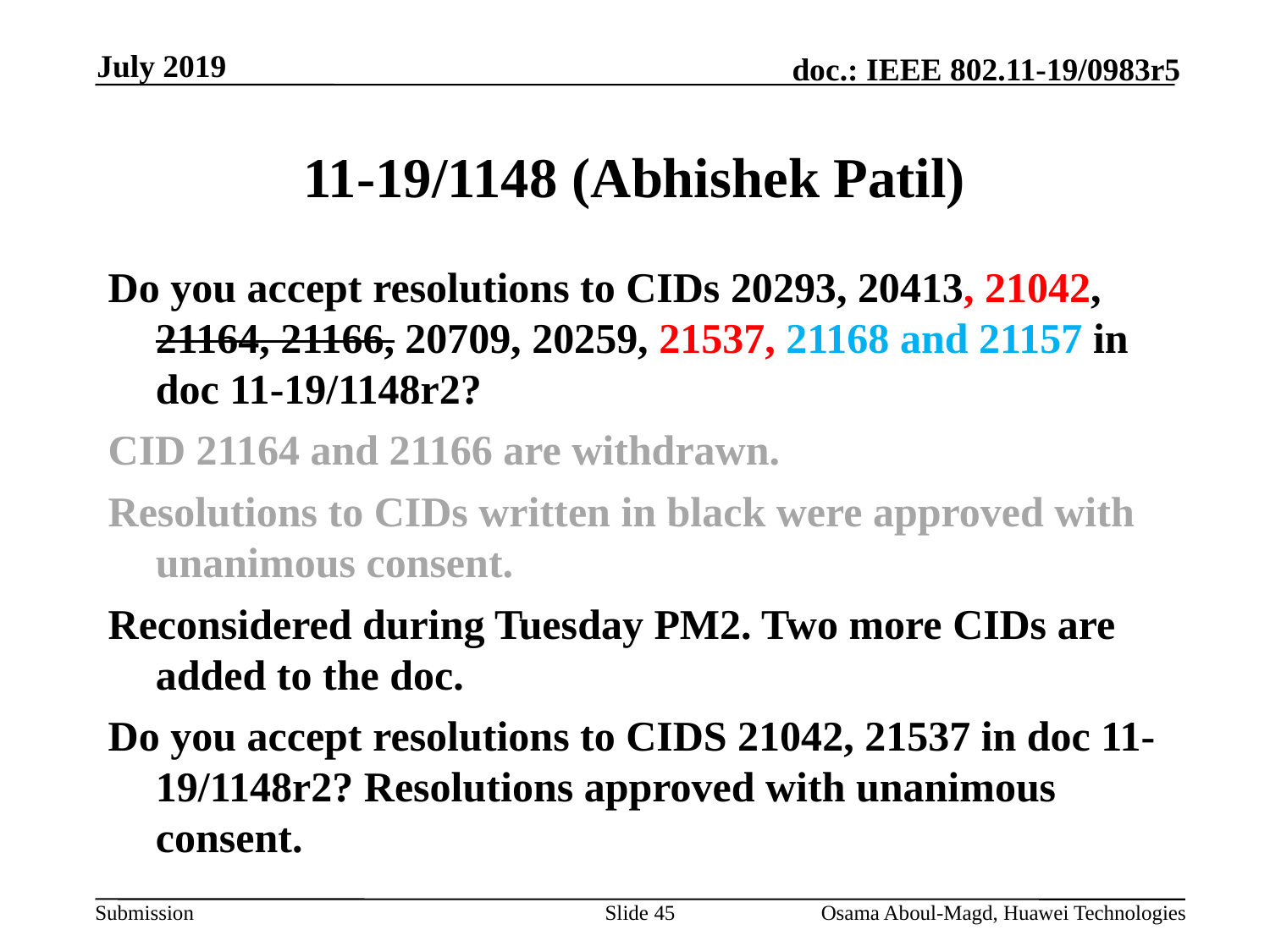

July 2019
# 11-19/1148 (Abhishek Patil)
Do you accept resolutions to CIDs 20293, 20413, 21042, 21164, 21166, 20709, 20259, 21537, 21168 and 21157 in doc 11-19/1148r2?
CID 21164 and 21166 are withdrawn.
Resolutions to CIDs written in black were approved with unanimous consent.
Reconsidered during Tuesday PM2. Two more CIDs are added to the doc.
Do you accept resolutions to CIDS 21042, 21537 in doc 11-19/1148r2? Resolutions approved with unanimous consent.
Slide 45
Osama Aboul-Magd, Huawei Technologies